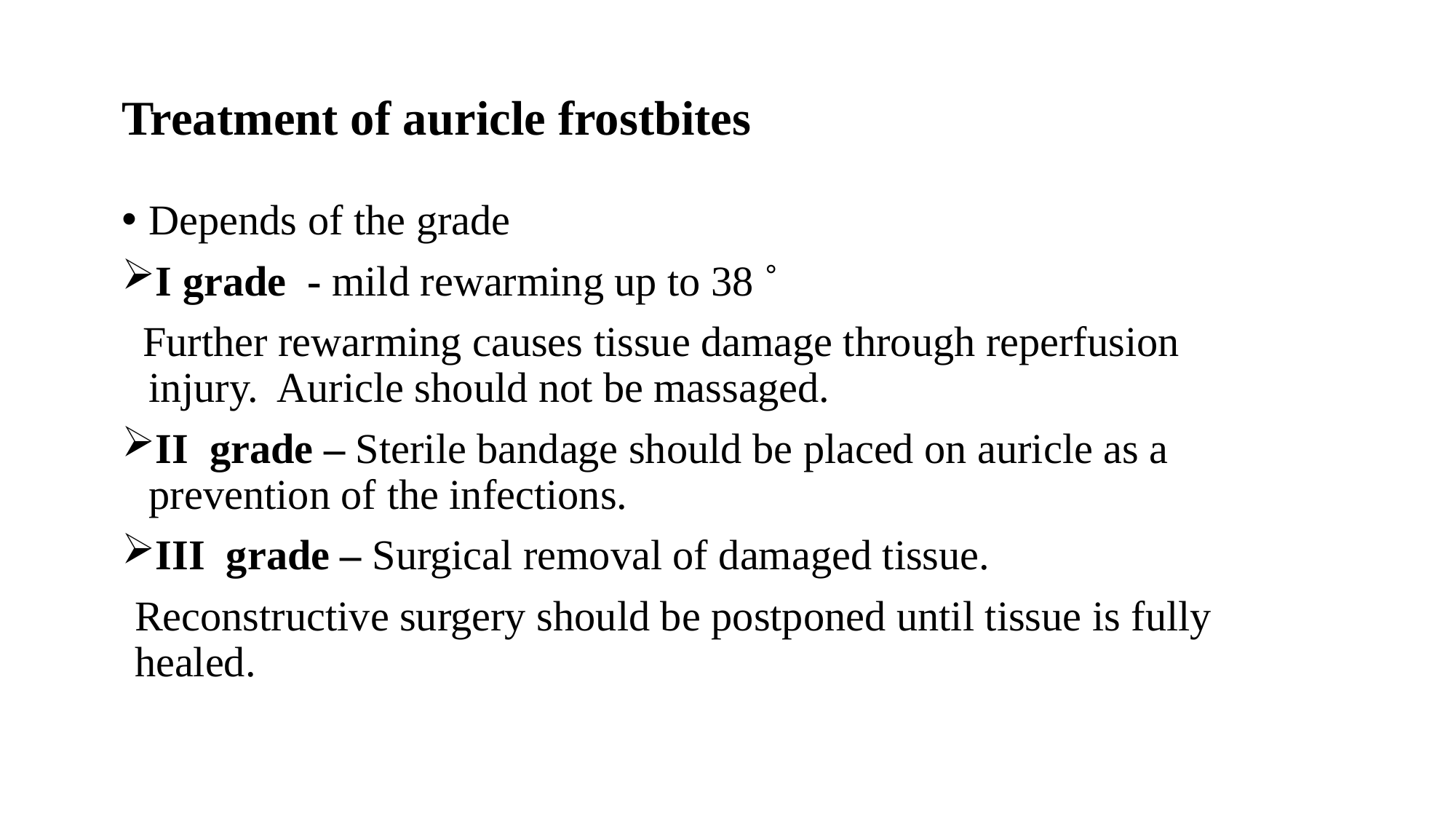

# Treatment of auricle frostbites
Depends of the grade
I grade  - mild rewarming up to 38 ˚
  Further rewarming causes tissue damage through reperfusion injury.  Auricle should not be massaged.
II  grade – Sterile bandage should be placed on auricle as a prevention of the infections.
III  grade – Surgical removal of damaged tissue.
Reconstructive surgery should be postponed until tissue is fully healed.